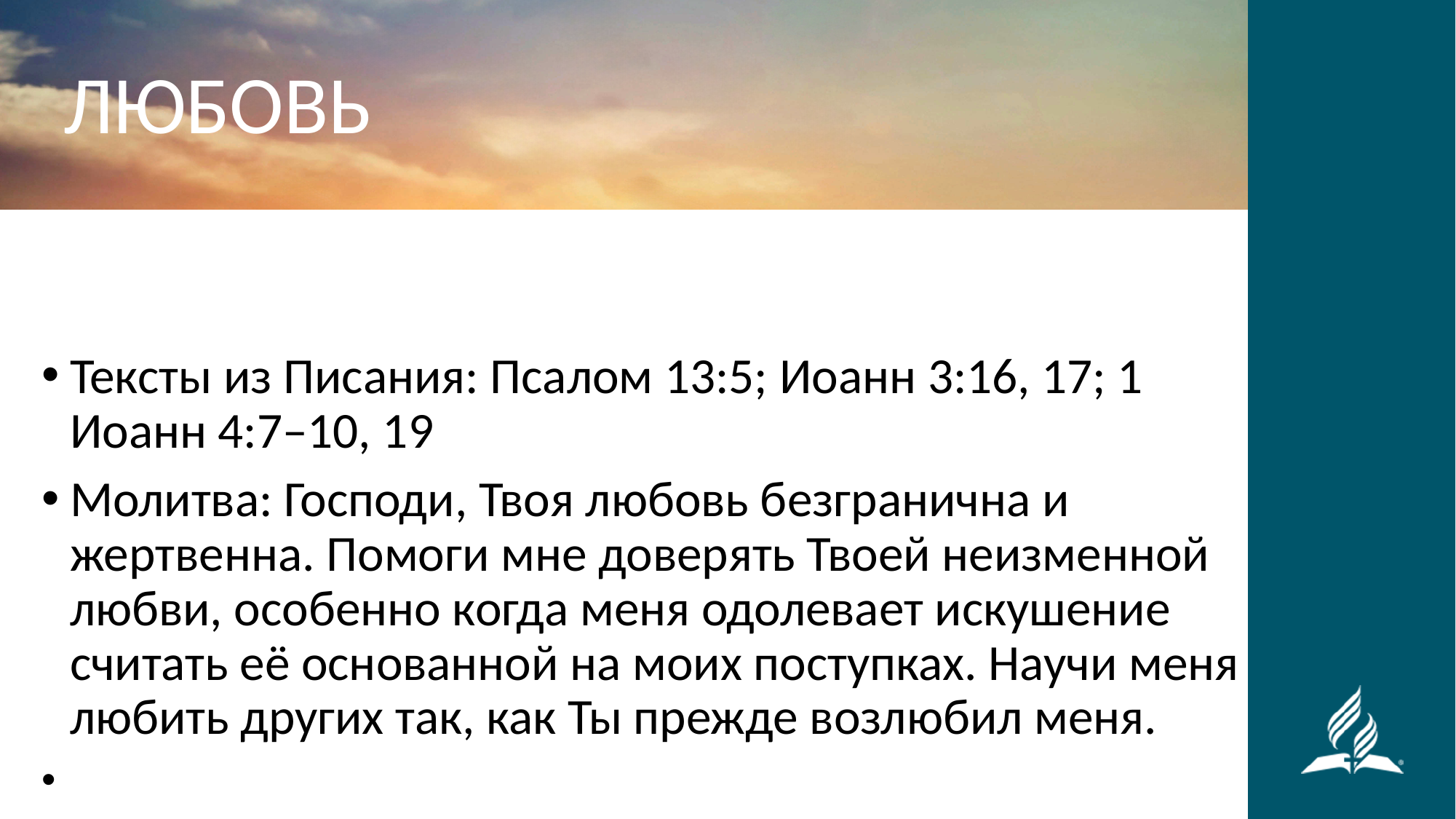

ЛЮБОВЬ

Тексты из Писания: Псалом 13:5; Иоанн 3:16, 17; 1 Иоанн 4:7–10, 19
Молитва: Господи, Твоя любовь безгранична и жертвенна. Помоги мне доверять Твоей неизменной любви, особенно когда меня одолевает искушение считать её основанной на моих поступках. Научи меня любить других так, как Ты прежде возлюбил меня.